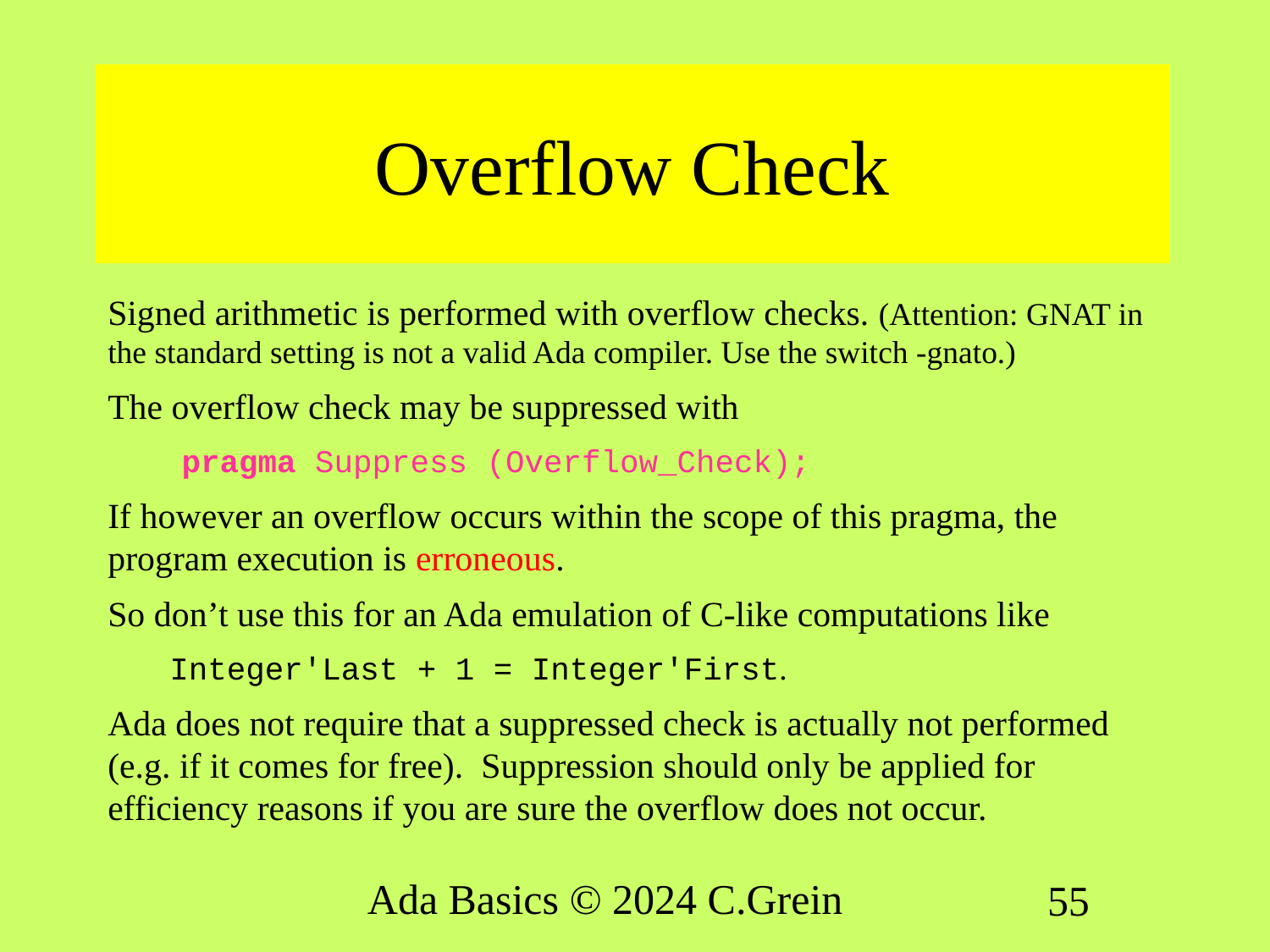

# Overflow Check
Signed arithmetic is performed with overflow checks. (Attention: GNAT in the standard setting is not a valid Ada compiler. Use the switch -gnato.)
The overflow check may be suppressed with
pragma Suppress (Overflow_Check);
If however an overflow occurs within the scope of this pragma, the program execution is erroneous.
So don’t use this for an Ada emulation of C-like computations like
Integer'Last + 1 = Integer'First.
Ada does not require that a suppressed check is actually not performed (e.g. if it comes for free).  Suppression should only be applied for efficiency reasons if you are sure the overflow does not occur.
Ada Basics © 2024 C.Grein
55